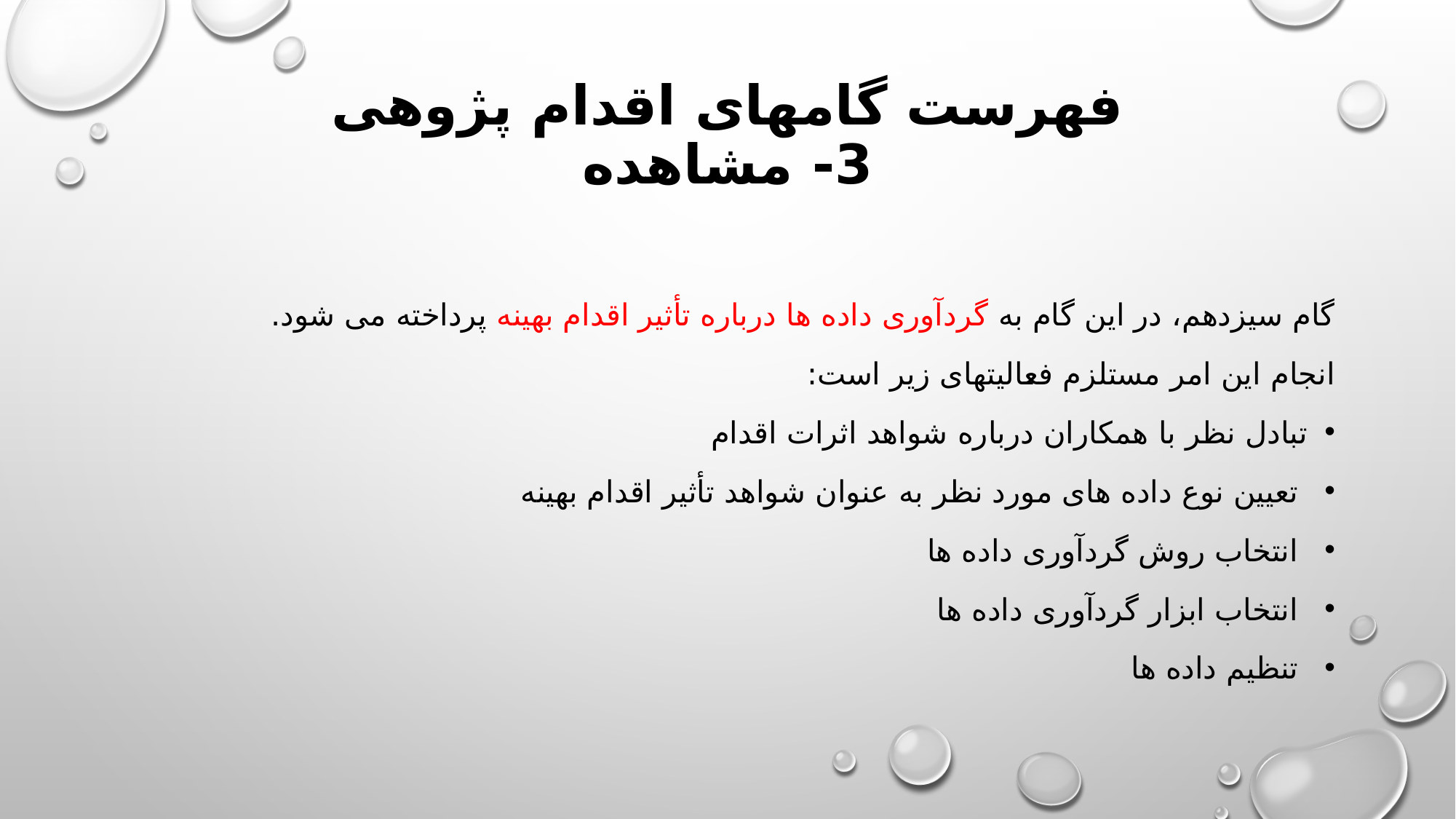

# فهرست گامهای اقدام پژوهی 3- مشاهده
گام سیزدهم، در این گام به گردآوری داده ها درباره تأثیر اقدام بهینه پرداخته می شود.
انجام این امر مستلزم فعالیتهای زیر است:
تبادل نظر با همکاران درباره شواهد اثرات اقدام
 تعیین نوع داده های مورد نظر به عنوان شواهد تأثیر اقدام بهینه
 انتخاب روش گردآوری داده ها
 انتخاب ابزار گردآوری داده ها
 تنظیم داده ها